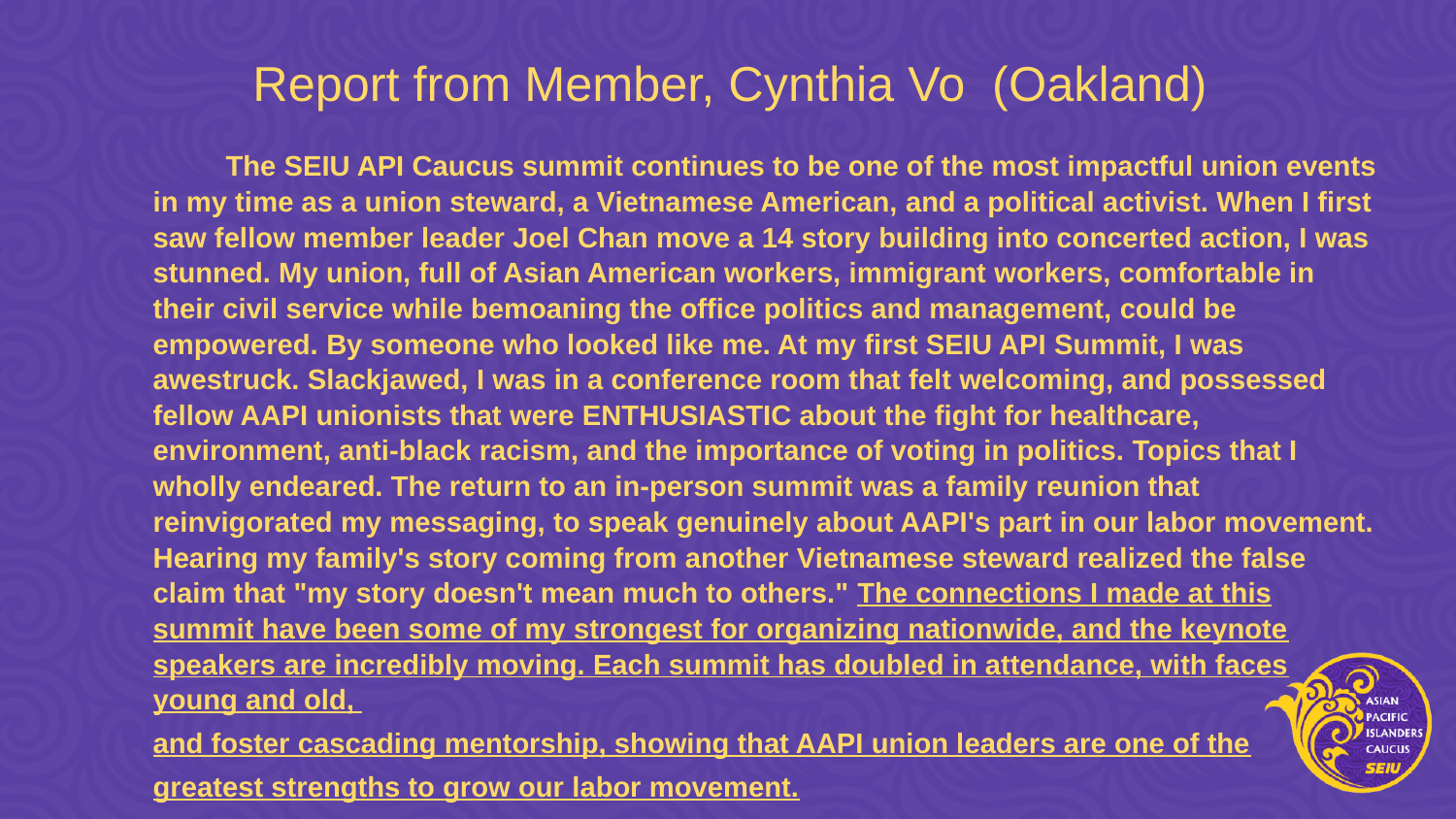

# Report from Member, Cynthia Vo  (Oakland)
The SEIU API Caucus summit continues to be one of the most impactful union events in my time as a union steward, a Vietnamese American, and a political activist. When I first saw fellow member leader Joel Chan move a 14 story building into concerted action, I was stunned. My union, full of Asian American workers, immigrant workers, comfortable in their civil service while bemoaning the office politics and management, could be empowered. By someone who looked like me. At my first SEIU API Summit, I was awestruck. Slackjawed, I was in a conference room that felt welcoming, and possessed fellow AAPI unionists that were ENTHUSIASTIC about the fight for healthcare, environment, anti-black racism, and the importance of voting in politics. Topics that I wholly endeared. The return to an in-person summit was a family reunion that reinvigorated my messaging, to speak genuinely about AAPI's part in our labor movement. Hearing my family's story coming from another Vietnamese steward realized the false claim that "my story doesn't mean much to others." The connections I made at this summit have been some of my strongest for organizing nationwide, and the keynote speakers are incredibly moving. Each summit has doubled in attendance, with faces young and old,
and foster cascading mentorship, showing that AAPI union leaders are one of the
greatest strengths to grow our labor movement.